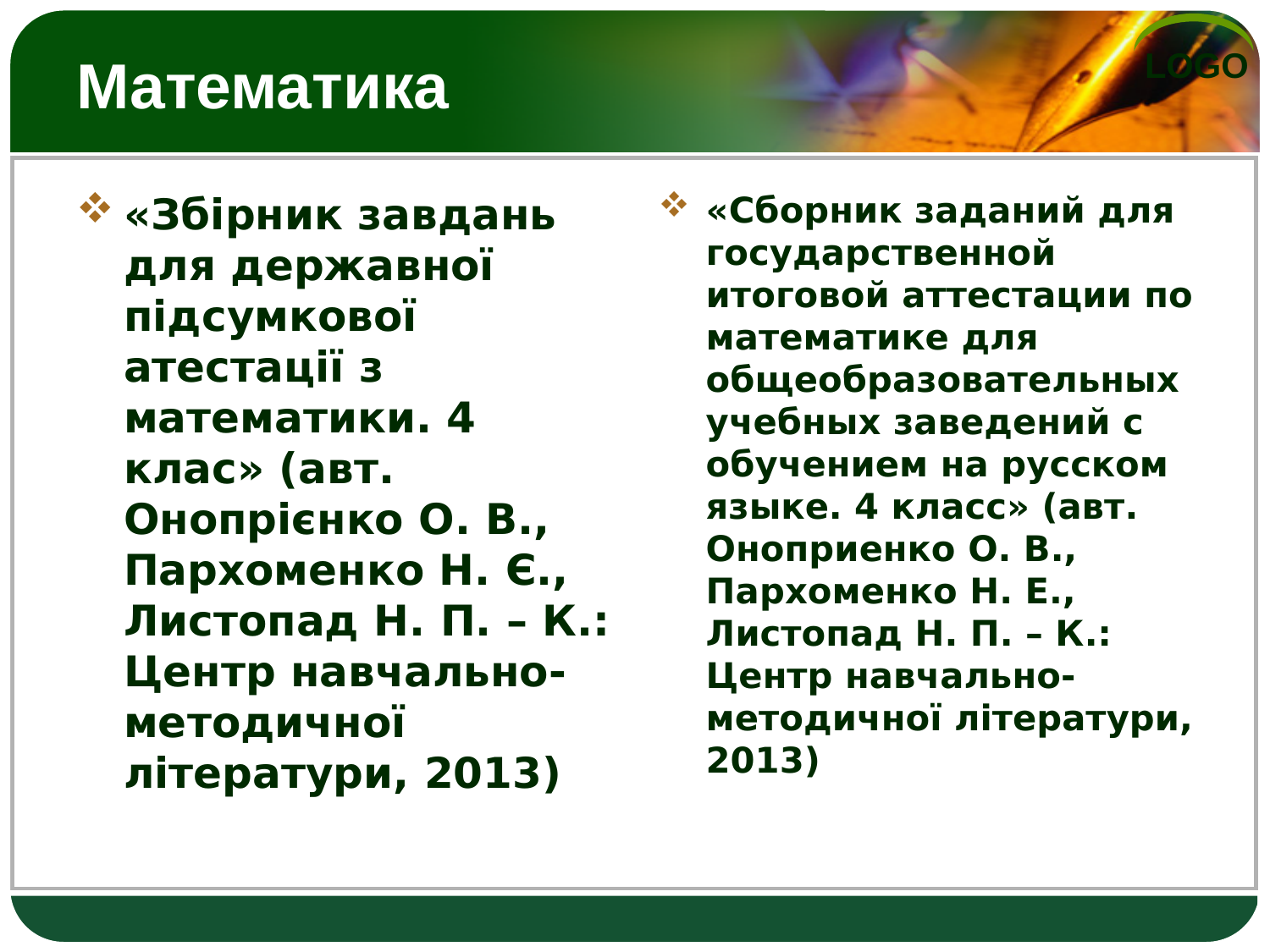

# Математика
«Збірник завдань для державної підсумкової атестації з математики. 4 клас» (авт.         Онопрієнко О. В., Пархоменко Н. Є., Листопад Н. П. – К.: Центр навчально-методичної літератури, 2013)
«Сборник заданий для государственной итоговой аттестации по математике для общеобразовательных учебных заведений с обучением на русском языке. 4 класс» (авт. Оноприенко О. В.,          Пархоменко Н. Е., Листопад Н. П. – К.: Центр навчально-методичної літератури, 2013)